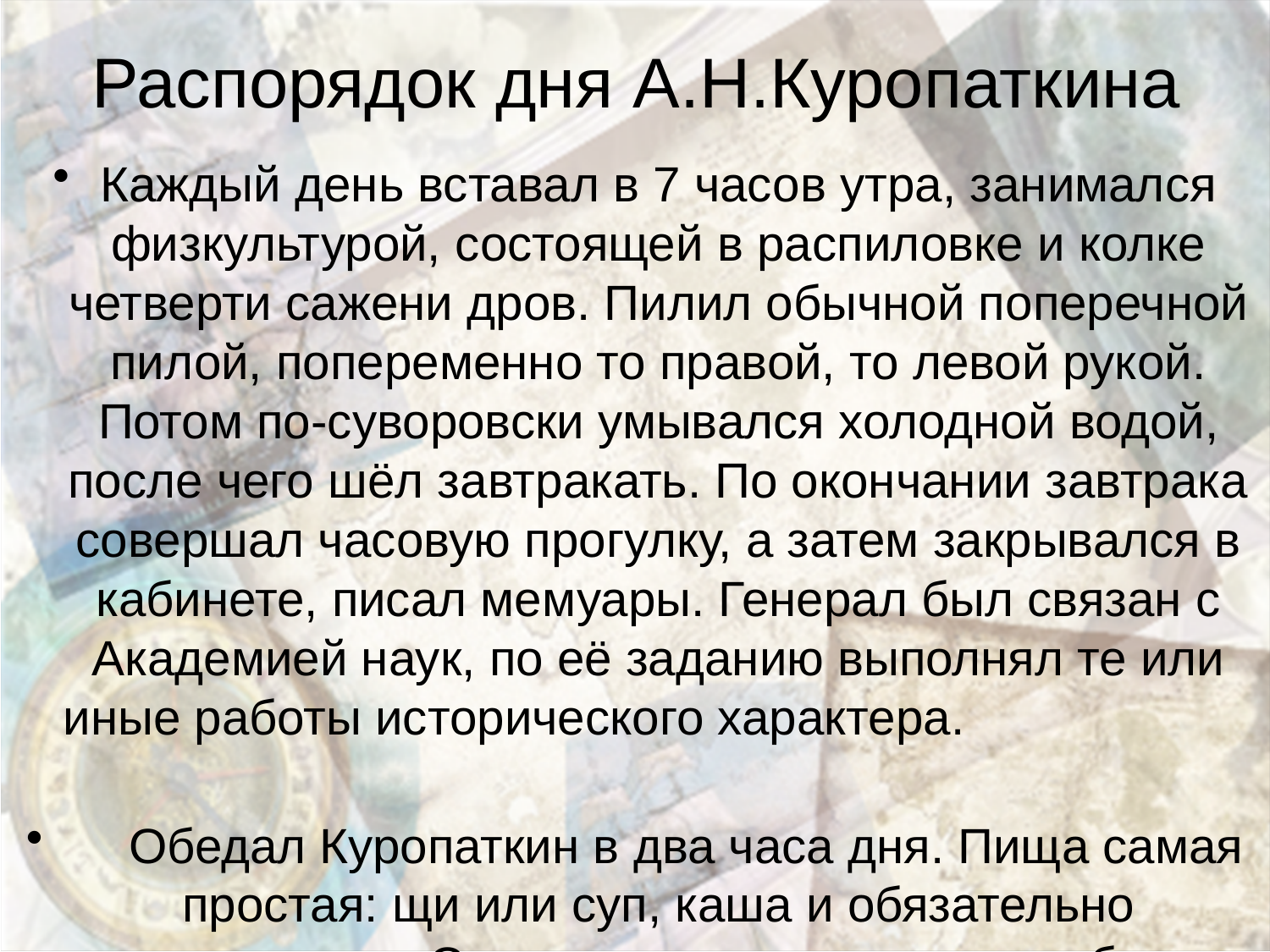

# Распорядок дня А.Н.Куропаткина
Каждый день вставал в 7 часов утра, занимался физкультурой, состоящей в распиловке и колке четверти сажени дров. Пилил обычной поперечной пилой, попеременно то правой, то левой рукой. Потом по-суворовски умывался холодной водой, после чего шёл завтракать. По окончании завтрака совершал часовую прогулку, а затем закрывался в кабинете, писал мемуары. Генерал был связан с Академией наук, по её заданию выполнял те или иные работы исторического характера.
    Обедал Куропаткин в два часа дня. Пища самая простая: щи или суп, каша и обязательно простокваша. Спиртные напитки не употреблял. Вино только в обществе гостей. После обеда ложился спать и спал часа два, после уходил в кабинет и писал.